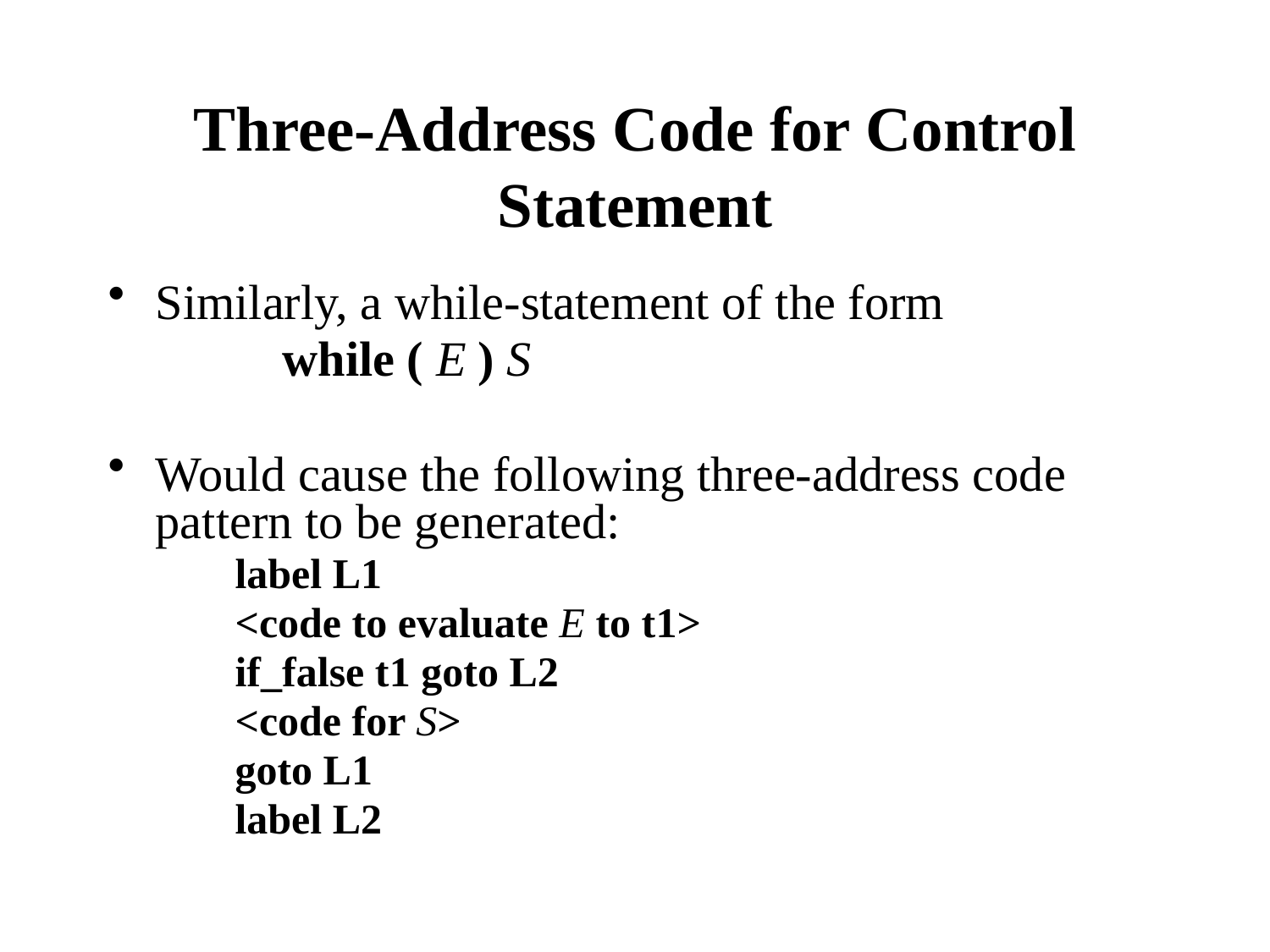

# Three-Address Code for Control Statement
Similarly, a while-statement of the form
		while ( E ) S

Would cause the following three-address code pattern to be generated:
label L1
<code to evaluate E to t1>
if_false t1 goto L2
<code for S>
goto L1
label L2